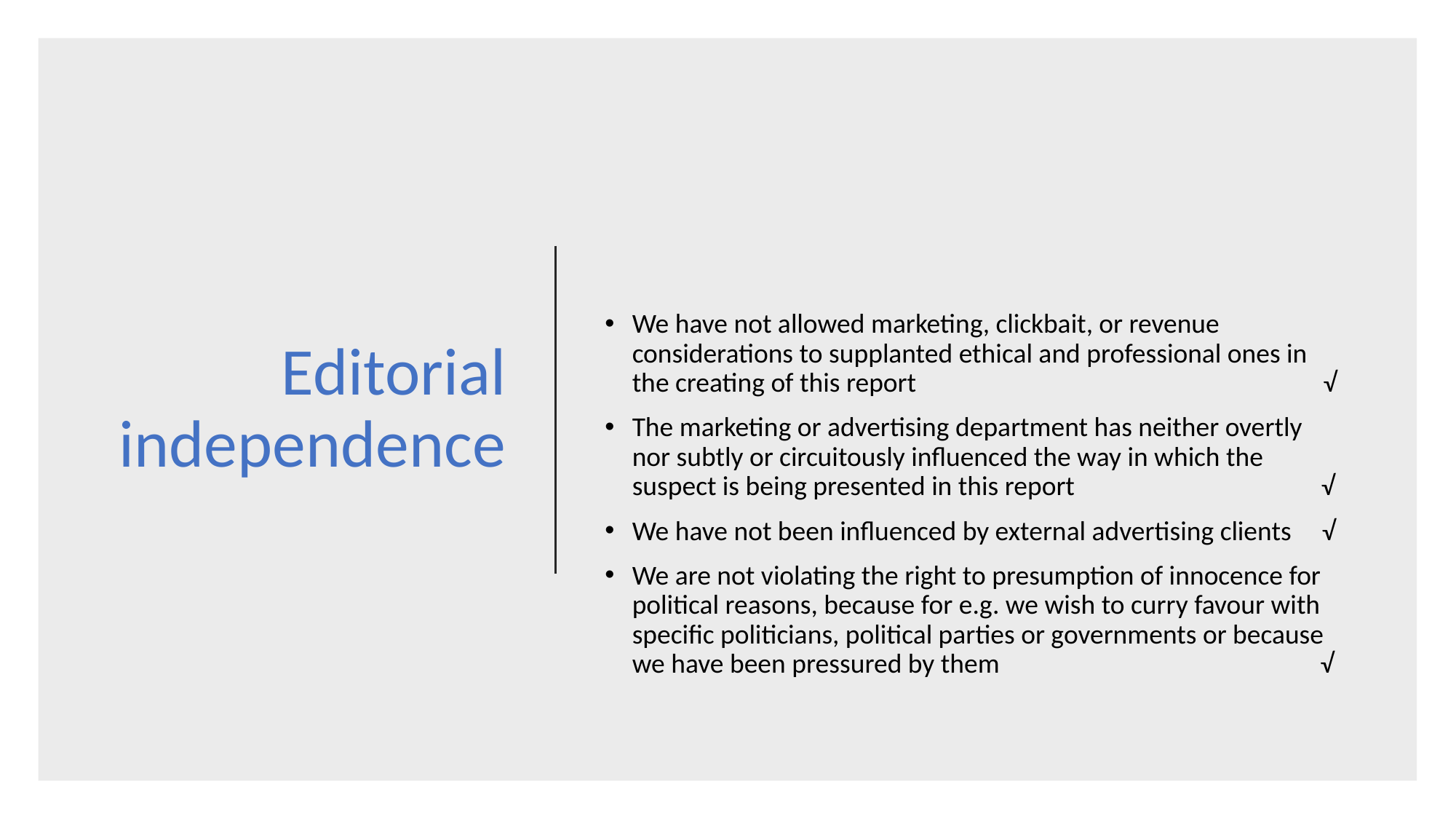

# Editorial independence

We have not allowed marketing, clickbait, or revenue considerations to supplanted ethical and professional ones in the creating of this report                                                                  √
The marketing or advertising department has neither overtly nor subtly or circuitously influenced the way in which the suspect is being presented in this report                                        √
We have not been influenced by external advertising clients     √
We are not violating the right to presumption of innocence for political reasons, because for e.g. we wish to curry favour with specific politicians, political parties or governments or because we have been pressured by them                                                    √